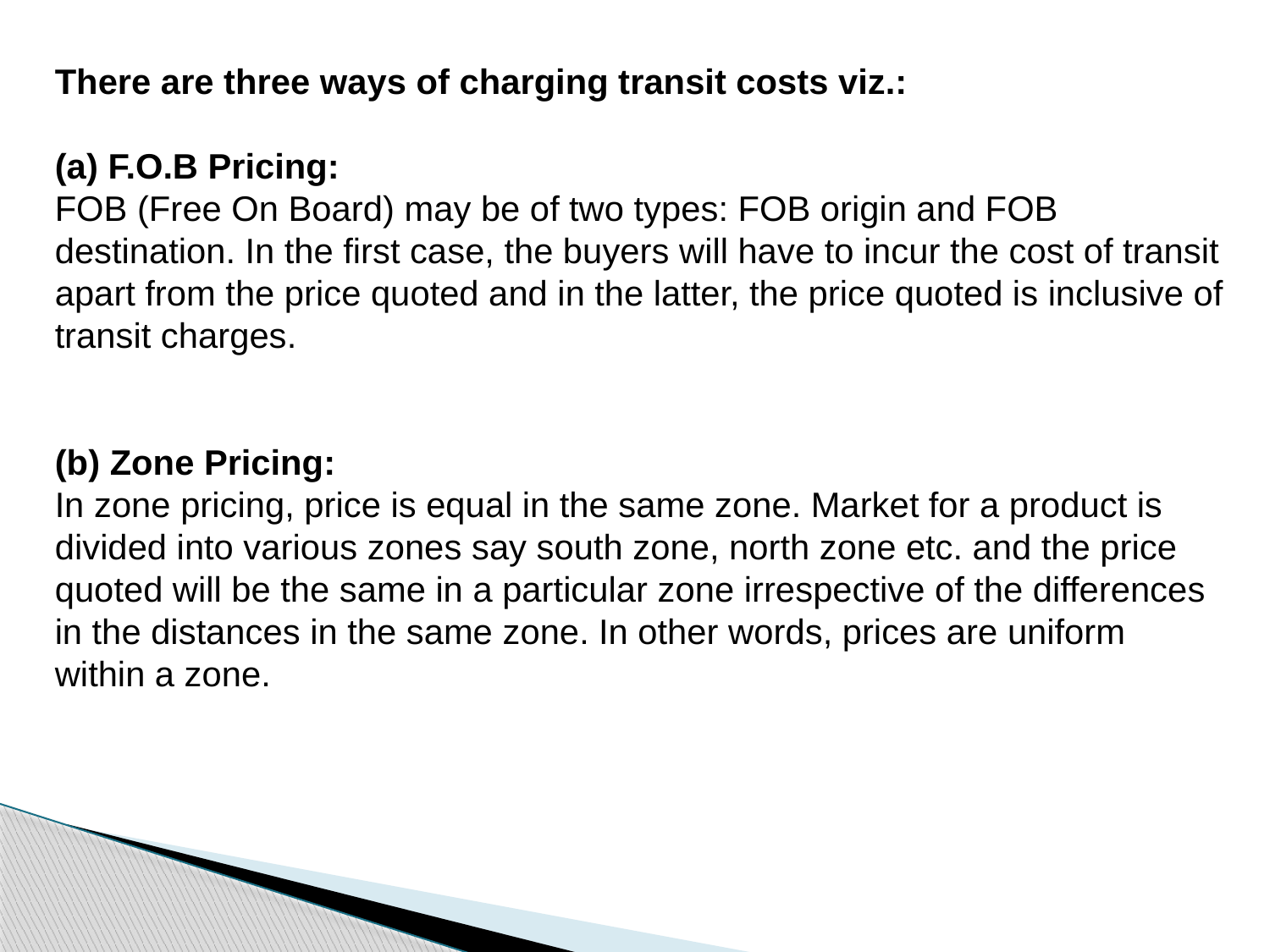

There are three ways of charging transit costs viz.:

(a) F.O.B Pricing:
FOB (Free On Board) may be of two types: FOB origin and FOB destination. In the first case, the buyers will have to incur the cost of transit apart from the price quoted and in the latter, the price quoted is inclusive of transit charges.

(b) Zone Pricing:
In zone pricing, price is equal in the same zone. Market for a product is divided into various zones say south zone, north zone etc. and the price quoted will be the same in a particular zone irrespective of the differences in the distances in the same zone. In other words, prices are uniform within a zone.